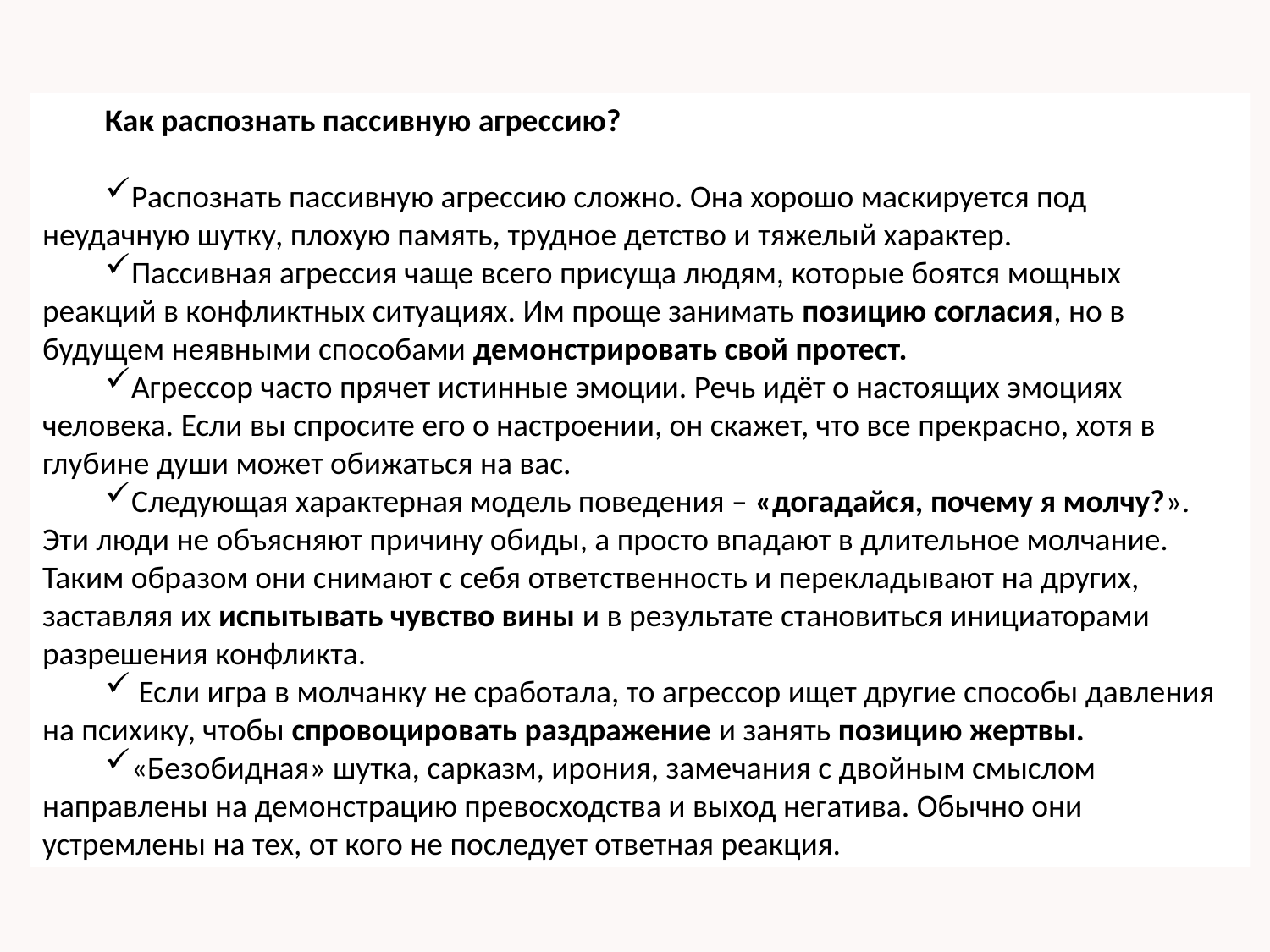

Как распознать пассивную агрессию?

Распознать пассивную агрессию сложно. Она хорошо маскируется под неудачную шутку, плохую память, трудное детство и тяжелый характер.
Пассивная агрессия чаще всего присуща людям, которые боятся мощных реакций в конфликтных ситуациях. Им проще занимать позицию согласия, но в будущем неявными способами демонстрировать свой протест.
Агрессор часто прячет истинные эмоции. Речь идёт о настоящих эмоциях человека. Если вы спросите его о настроении, он скажет, что все прекрасно, хотя в глубине души может обижаться на вас.
Следующая характерная модель поведения – «догадайся, почему я молчу?». Эти люди не объясняют причину обиды, а просто впадают в длительное молчание. Таким образом они снимают с себя ответственность и перекладывают на других, заставляя их испытывать чувство вины и в результате становиться инициаторами разрешения конфликта.
 Если игра в молчанку не сработала, то агрессор ищет другие способы давления на психику, чтобы спровоцировать раздражение и занять позицию жертвы.
«Безобидная» шутка, сарказм, ирония, замечания с двойным смыслом направлены на демонстрацию превосходства и выход негатива. Обычно они устремлены на тех, от кого не последует ответная реакция.